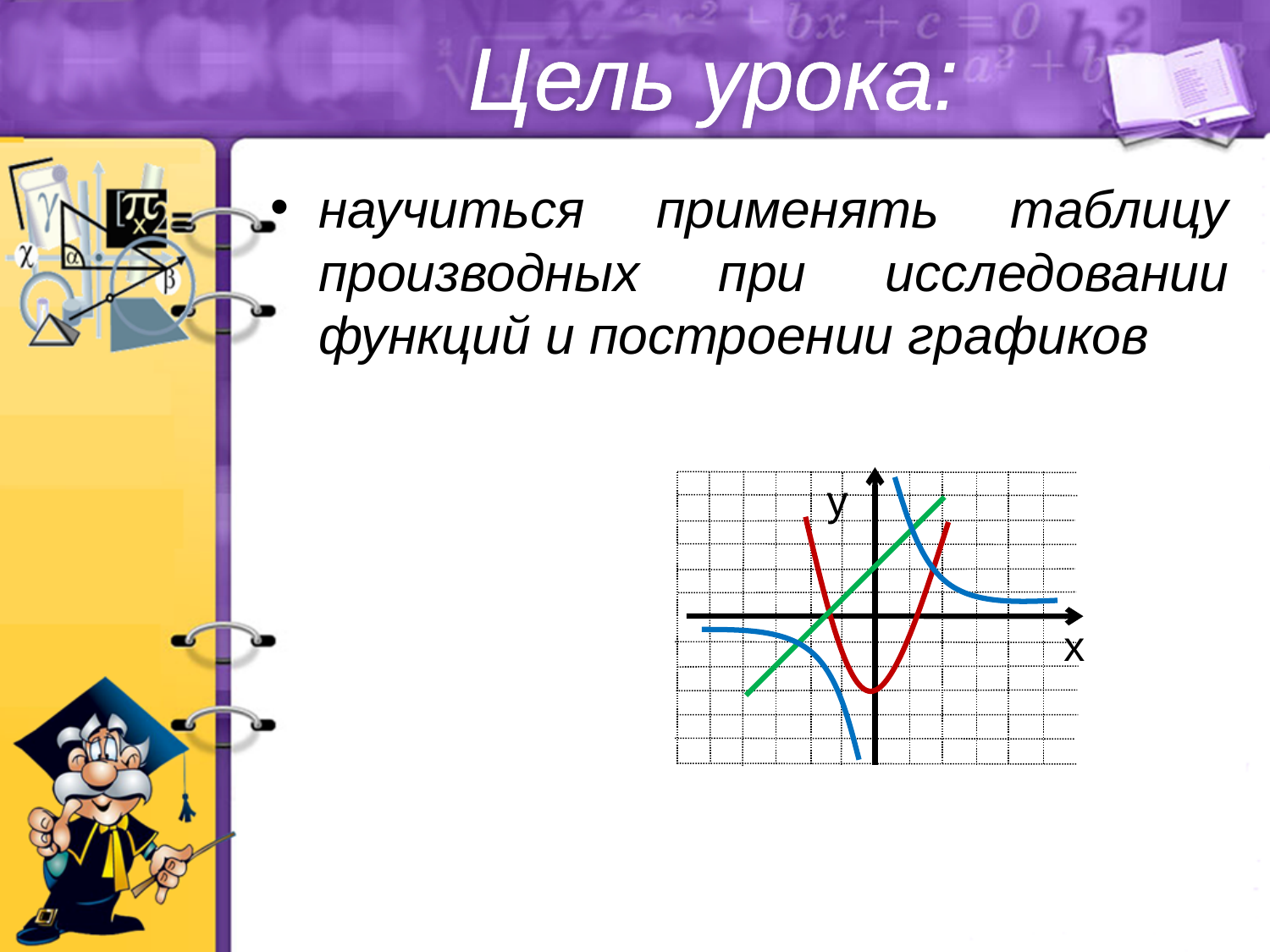

Цель урока:
научиться применять таблицу производных при исследовании функций и построении графиков
у

х